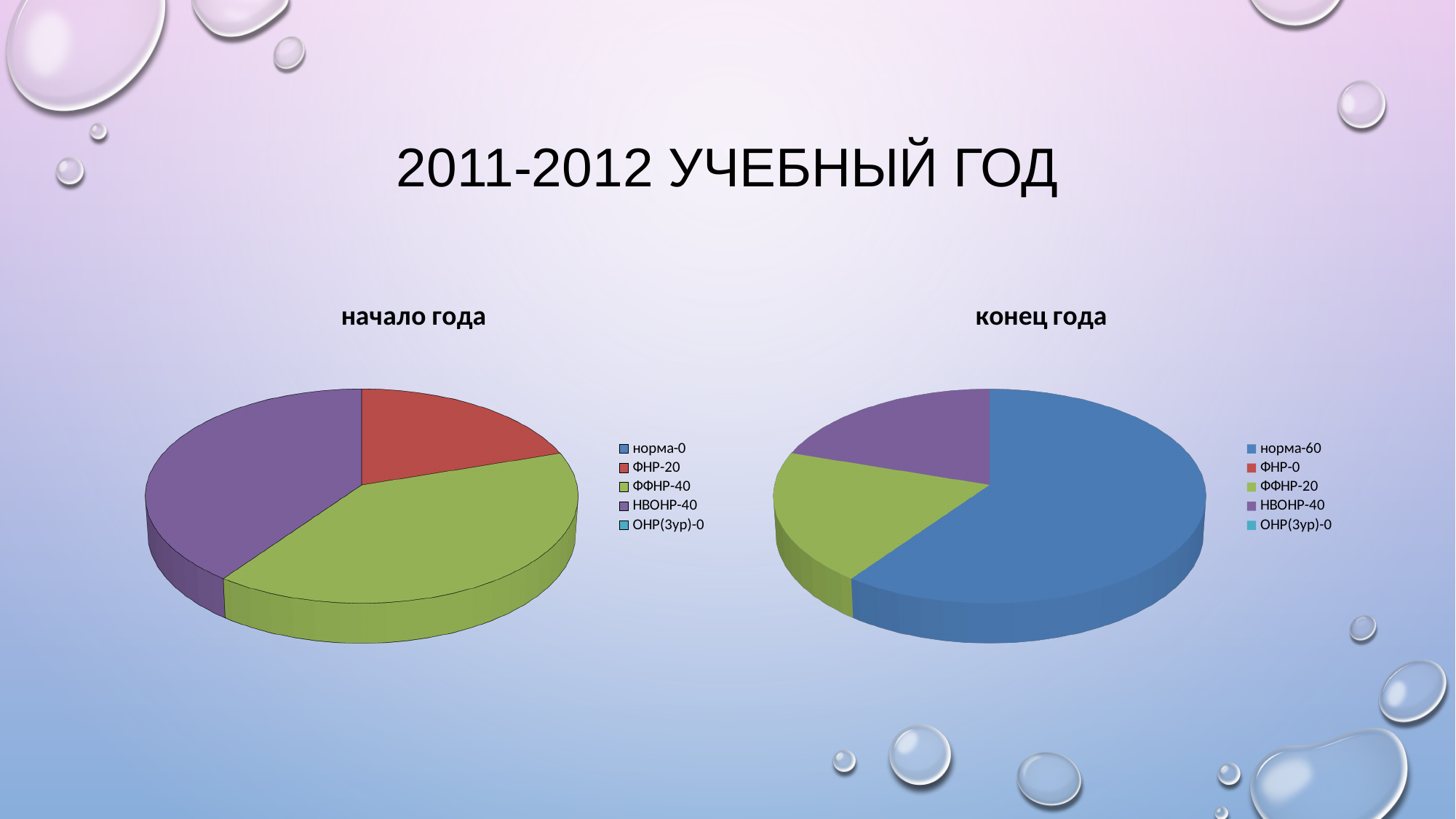

# 2011-2012 учебный год

[unsupported chart]

[unsupported chart]